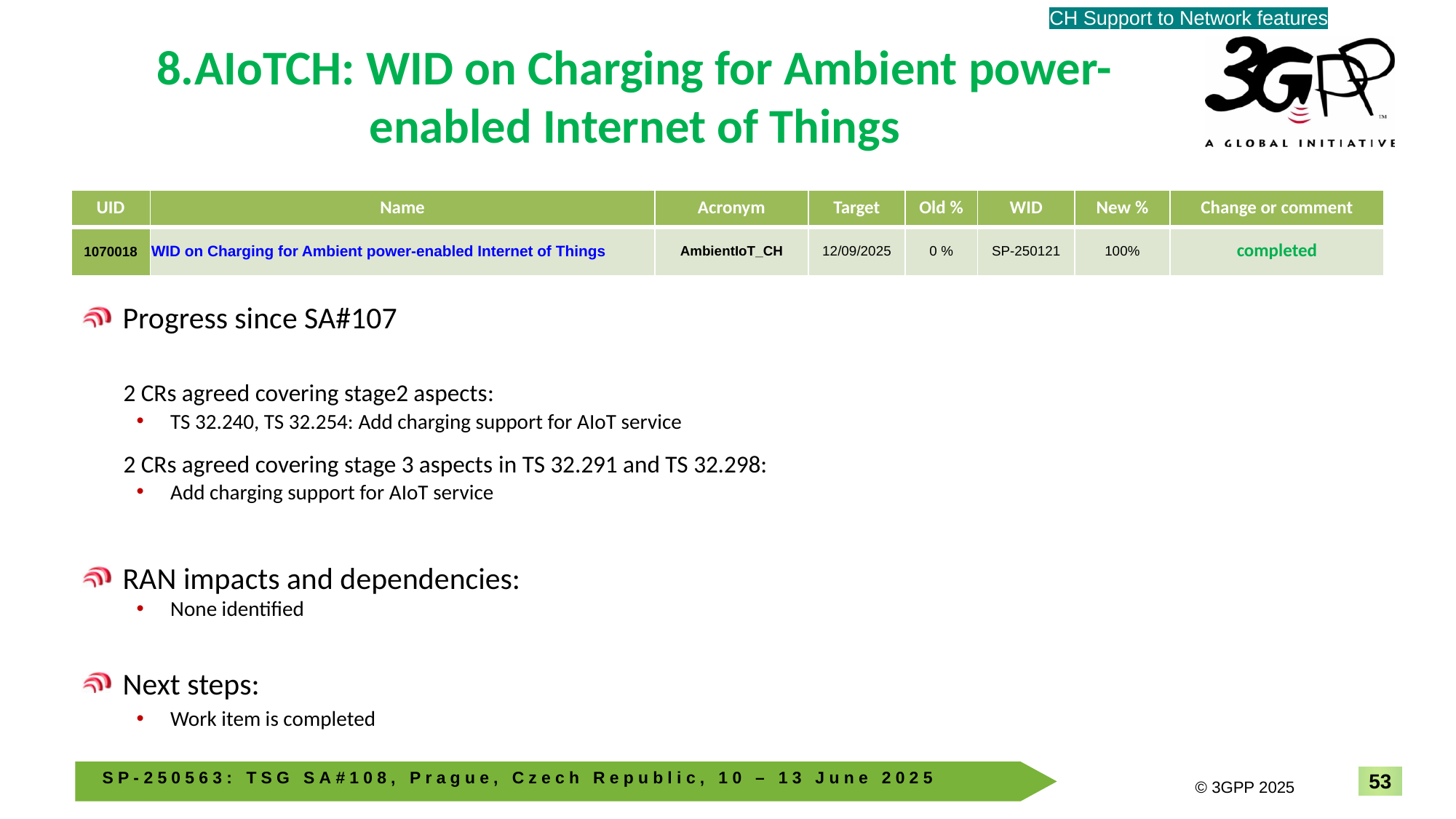

CH Support to Network features
# 8.AIoTCH: WID on Charging for Ambient power-enabled Internet of Things
| UID | Name | Acronym | Target | Old % | WID | New % | Change or comment |
| --- | --- | --- | --- | --- | --- | --- | --- |
| 1070018 | WID on Charging for Ambient power-enabled Internet of Things | AmbientIoT\_CH | 12/09/2025 | 0 % | SP-250121 | 100% | completed |
Progress since SA#107

      2 CRs agreed covering stage2 aspects:
TS 32.240, TS 32.254: Add charging support for AIoT service
      2 CRs agreed covering stage 3 aspects in TS 32.291 and TS 32.298:
Add charging support for AIoT service

RAN impacts and dependencies:
None identified

Next steps:
Work item is completed